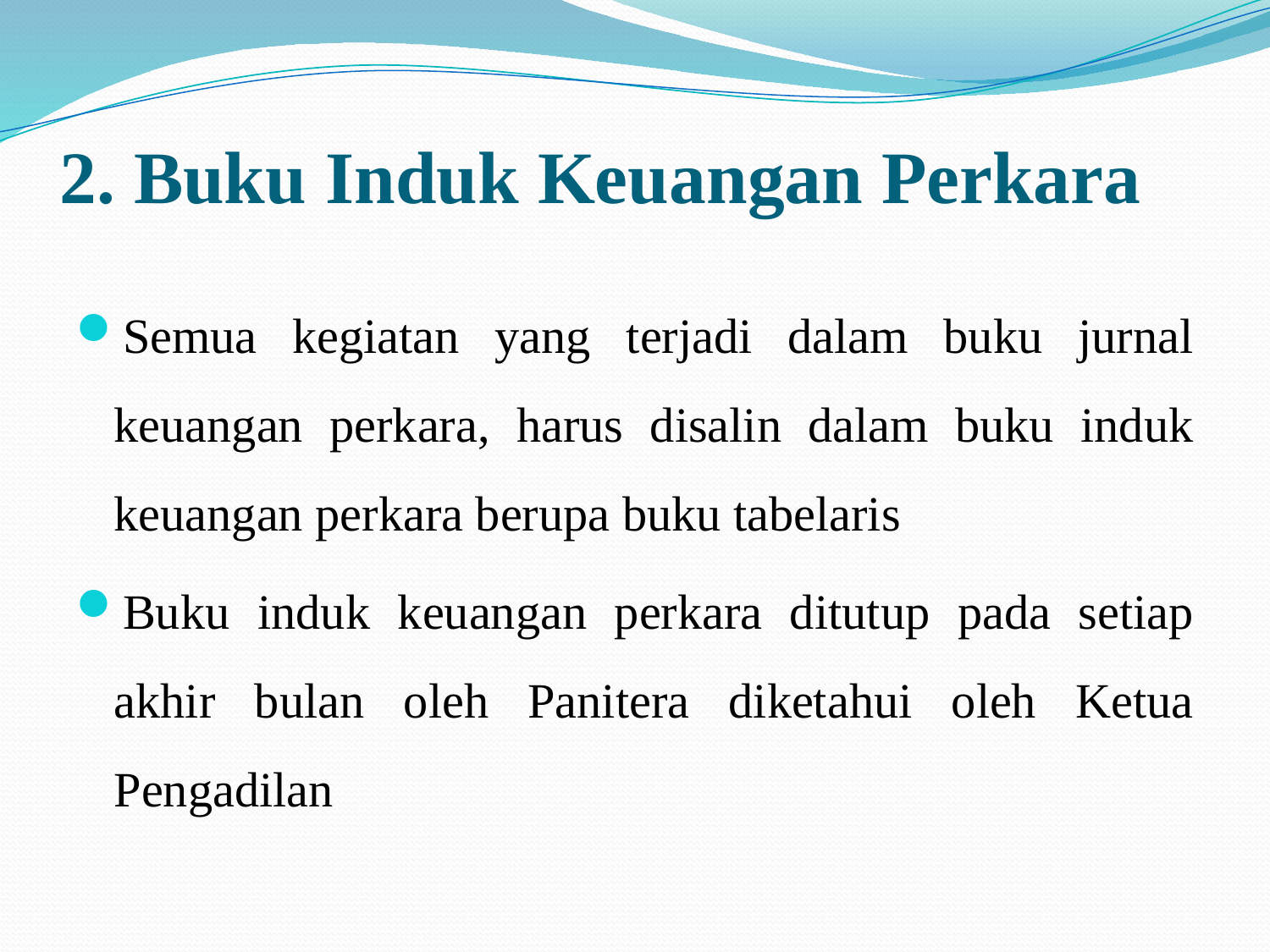

# 2. Buku Induk Keuangan Perkara
Semua kegiatan yang terjadi dalam buku jurnal keuangan perkara, harus disalin dalam buku induk keuangan perkara berupa buku tabelaris
Buku induk keuangan perkara ditutup pada setiap akhir bulan oleh Panitera diketahui oleh Ketua Pengadilan